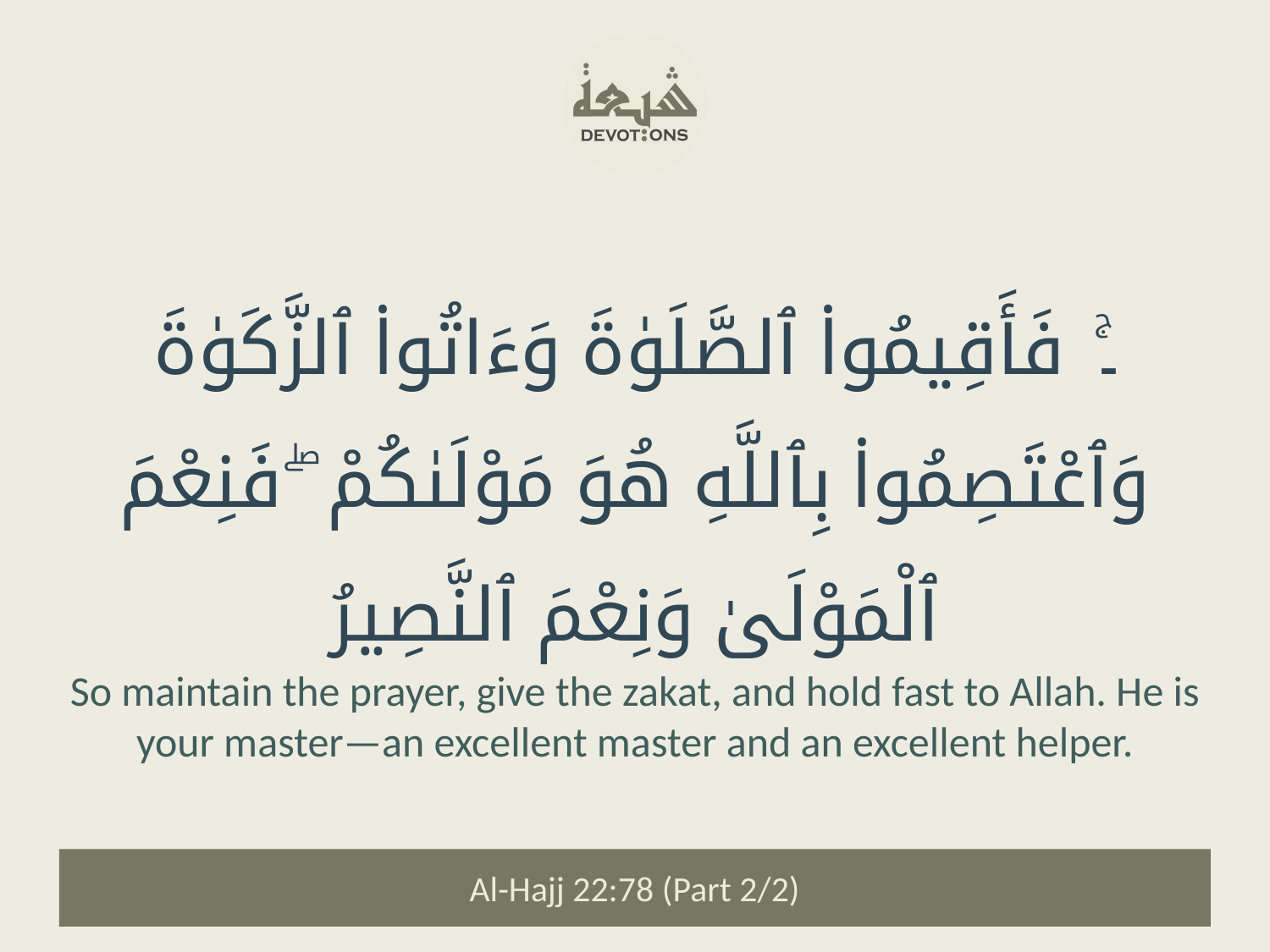

۔ۚ  فَأَقِيمُوا۟ ٱلصَّلَوٰةَ وَءَاتُوا۟ ٱلزَّكَوٰةَ وَٱعْتَصِمُوا۟ بِٱللَّهِ هُوَ مَوْلَىٰكُمْ ۖ فَنِعْمَ ٱلْمَوْلَىٰ وَنِعْمَ ٱلنَّصِيرُ
So maintain the prayer, give the zakat, and hold fast to Allah. He is your master—an excellent master and an excellent helper.
Al-Hajj 22:78 (Part 2/2)